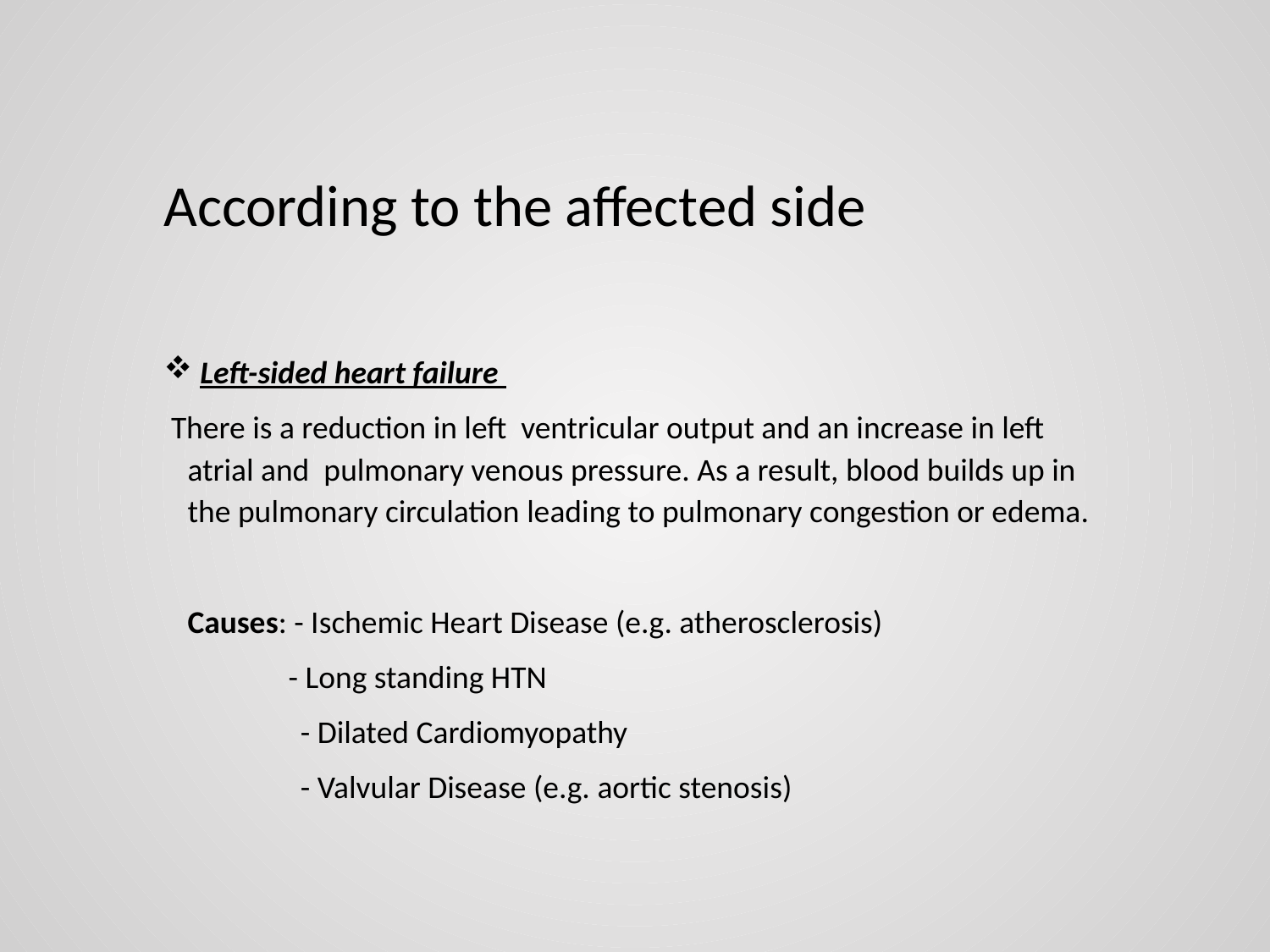

# According to the affected side
 Left-sided heart failure
 There is a reduction in left  ventricular output and an increase in left atrial and  pulmonary venous pressure. As a result, blood builds up in the pulmonary circulation leading to pulmonary congestion or edema.

	Causes: - Ischemic Heart Disease (e.g. atherosclerosis)
	              - Long standing HTN
                   - Dilated Cardiomyopathy
                   - Valvular Disease (e.g. aortic stenosis)